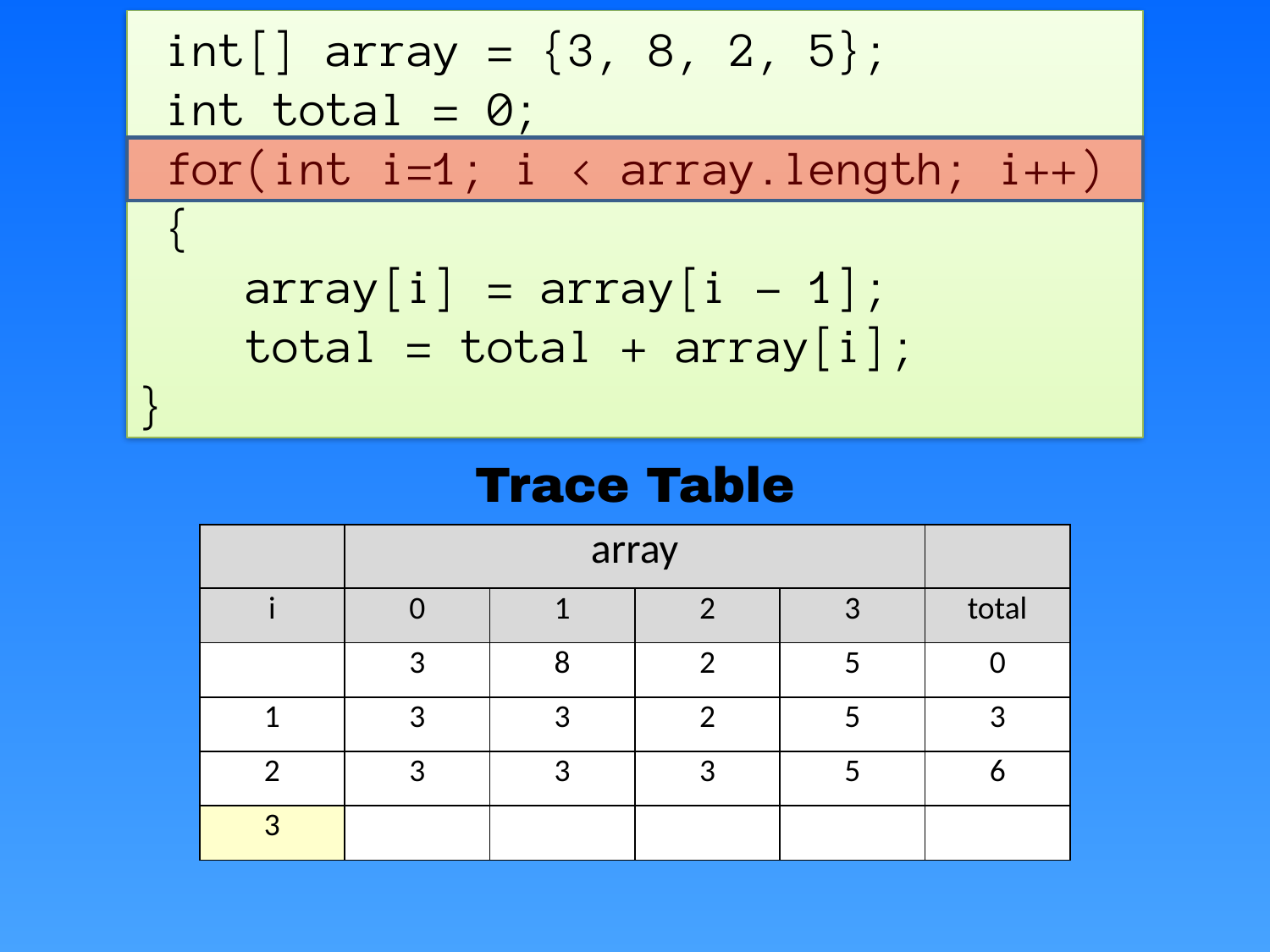

int[] array = {3, 8, 2, 5};
 int total = 0;
 for(int i=1; i < array.length; i++)
 {
    array[i] = array[i - 1];
    total = total + array[i];
}

Trace Table
|  | array |  |  |  |  |
| --- | --- | --- | --- | --- | --- |
| i | 0 | 1 | 2 | 3 | total |
|  | 3 | 8 | 2 | 5 | 0 |
| 1 | 3 | 3 | 2 | 5 | 3 |
| 2 | 3 | 3 | 3 | 5 | 6 |
| 3 |  |  |  |  |  |